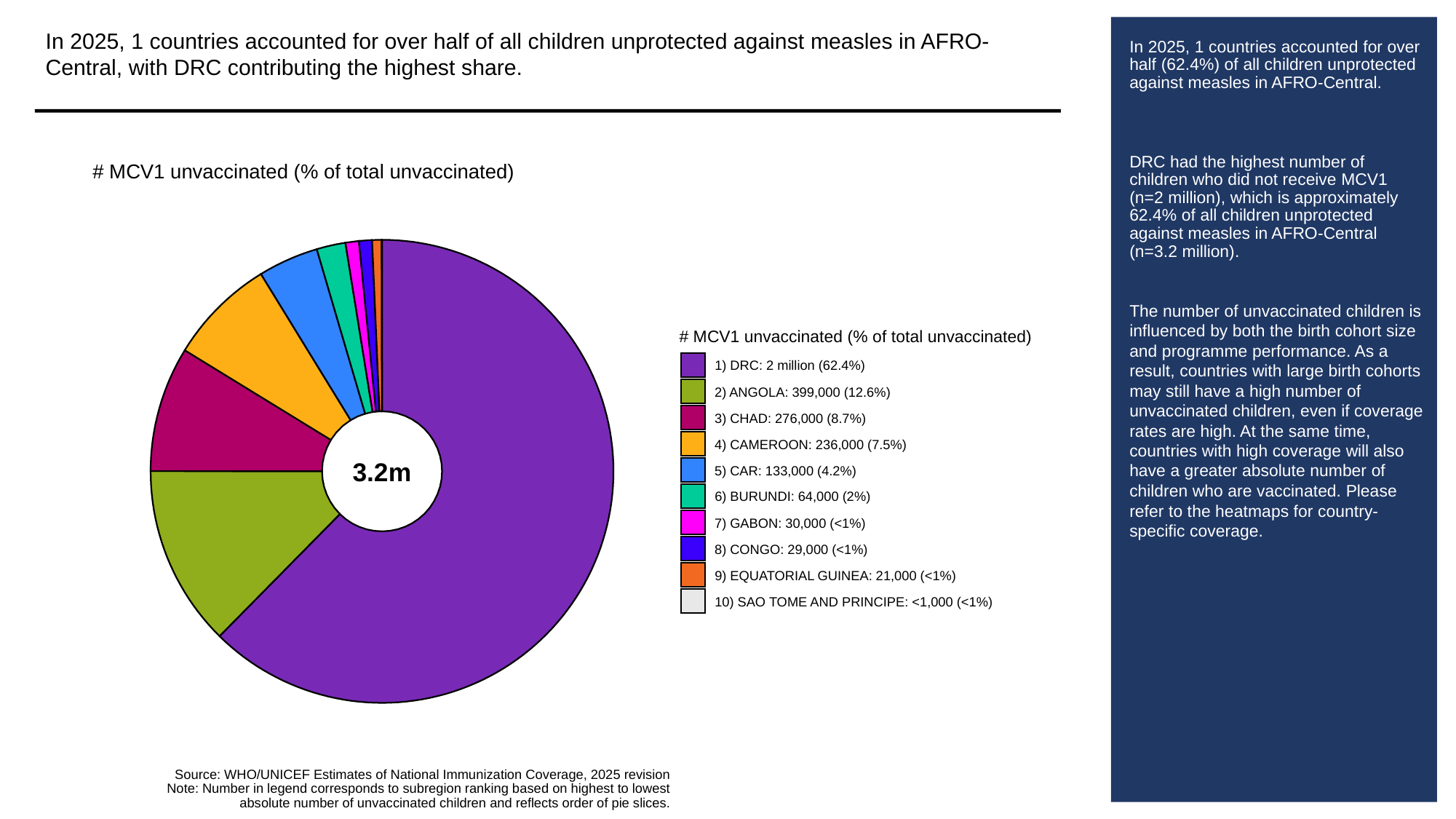

In 2025, 1 countries accounted for over half of all children unprotected against measles in AFRO-Central, with DRC contributing the highest share.
# In 2025, 1 countries accounted for over half (62.4%) of all children unprotected against measles in AFRO-Central.

DRC had the highest number of children who did not receive MCV1 (n=2 million), which is approximately 62.4% of all children unprotected against measles in AFRO-Central (n=3.2 million).

The number of unvaccinated children is influenced by both the birth cohort size and programme performance. As a result, countries with large birth cohorts may still have a high number of unvaccinated children, even if coverage rates are high. At the same time, countries with high coverage will also have a greater absolute number of children who are vaccinated. Please refer to the heatmaps for country-specific coverage.

# MCV1 unvaccinated (% of total unvaccinated)

# MCV1 unvaccinated (% of total unvaccinated)

1) DRC: 2 million (62.4%)

2) ANGOLA: 399,000 (12.6%)

3) CHAD: 276,000 (8.7%)

4) CAMEROON: 236,000 (7.5%)

3.2m
5) CAR: 133,000 (4.2%)

6) BURUNDI: 64,000 (2%)

7) GABON: 30,000 (<1%)

8) CONGO: 29,000 (<1%)

9) EQUATORIAL GUINEA: 21,000 (<1%)

10) SAO TOME AND PRINCIPE: <1,000 (<1%)
Source: WHO/UNICEF Estimates of National Immunization Coverage, 2025 revision
Note: Number in legend corresponds to subregion ranking based on highest to lowest
absolute number of unvaccinated children and reflects order of pie slices.